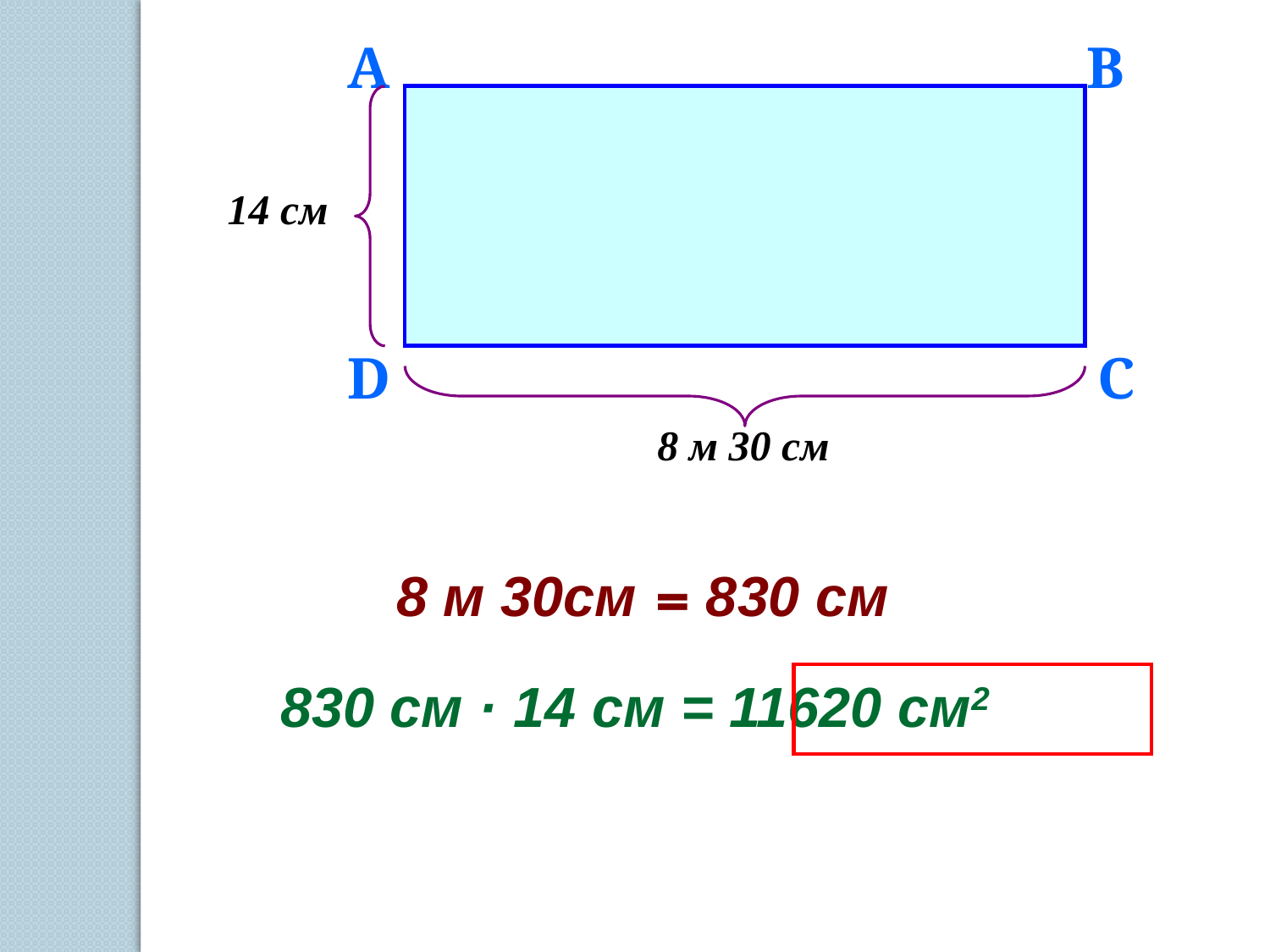

A
B

14 см
D
C
8 м 30 см
8 м 30см = 830 см
830 см · 14 см = 11620 см2